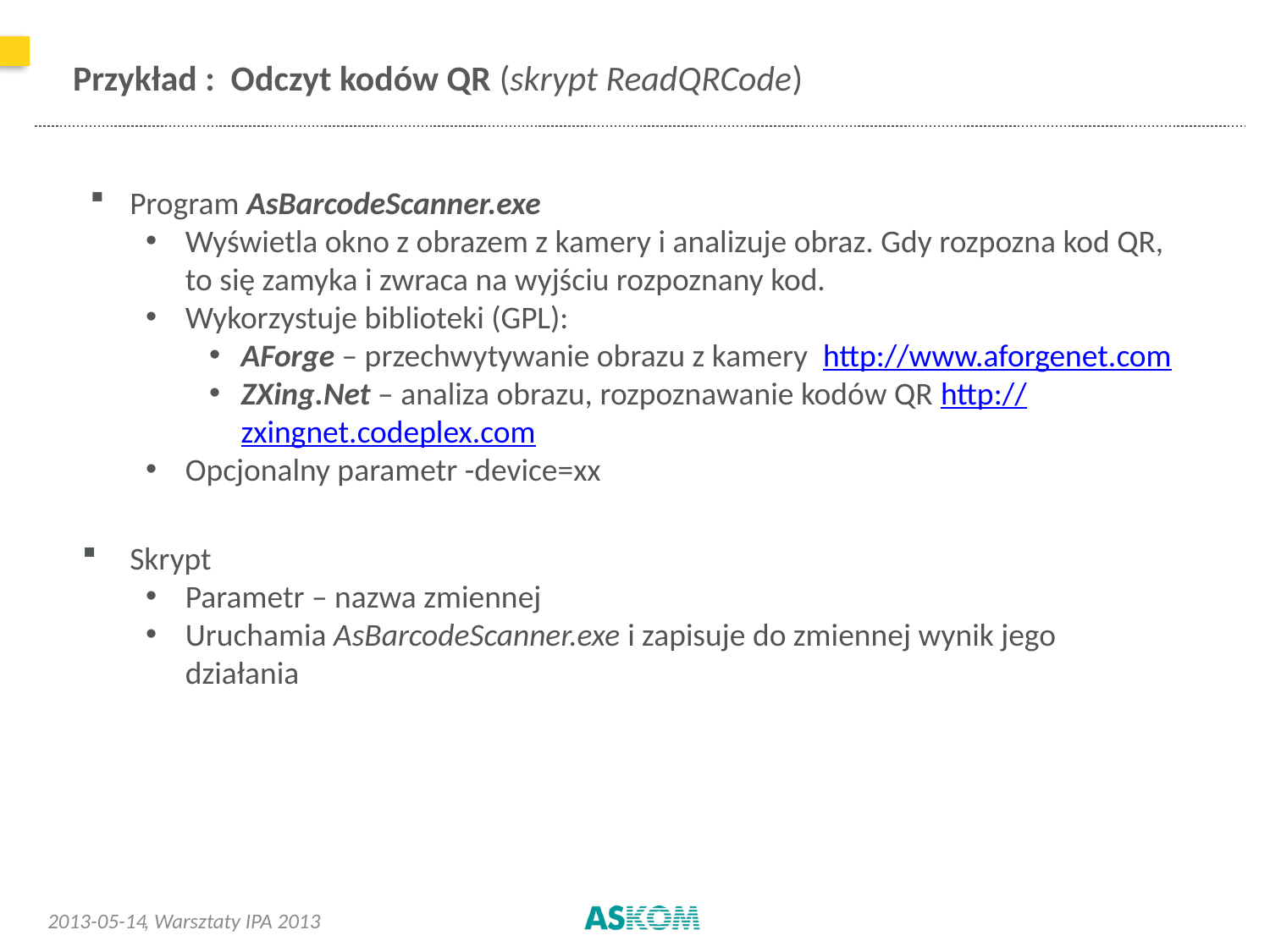

# Przykład :  Odczyt kodów QR (skrypt ReadQRCode)
Program AsBarcodeScanner.exe
Wyświetla okno z obrazem z kamery i analizuje obraz. Gdy rozpozna kod QR, to się zamyka i zwraca na wyjściu rozpoznany kod.
Wykorzystuje biblioteki (GPL):
AForge – przechwytywanie obrazu z kamery  http://www.aforgenet.com
ZXing.Net – analiza obrazu, rozpoznawanie kodów QR http://zxingnet.codeplex.com
Opcjonalny parametr -device=xx

Skrypt
Parametr – nazwa zmiennej
Uruchamia AsBarcodeScanner.exe i zapisuje do zmiennej wynik jego działania

2013-05-14
, Warsztaty IPA 2013